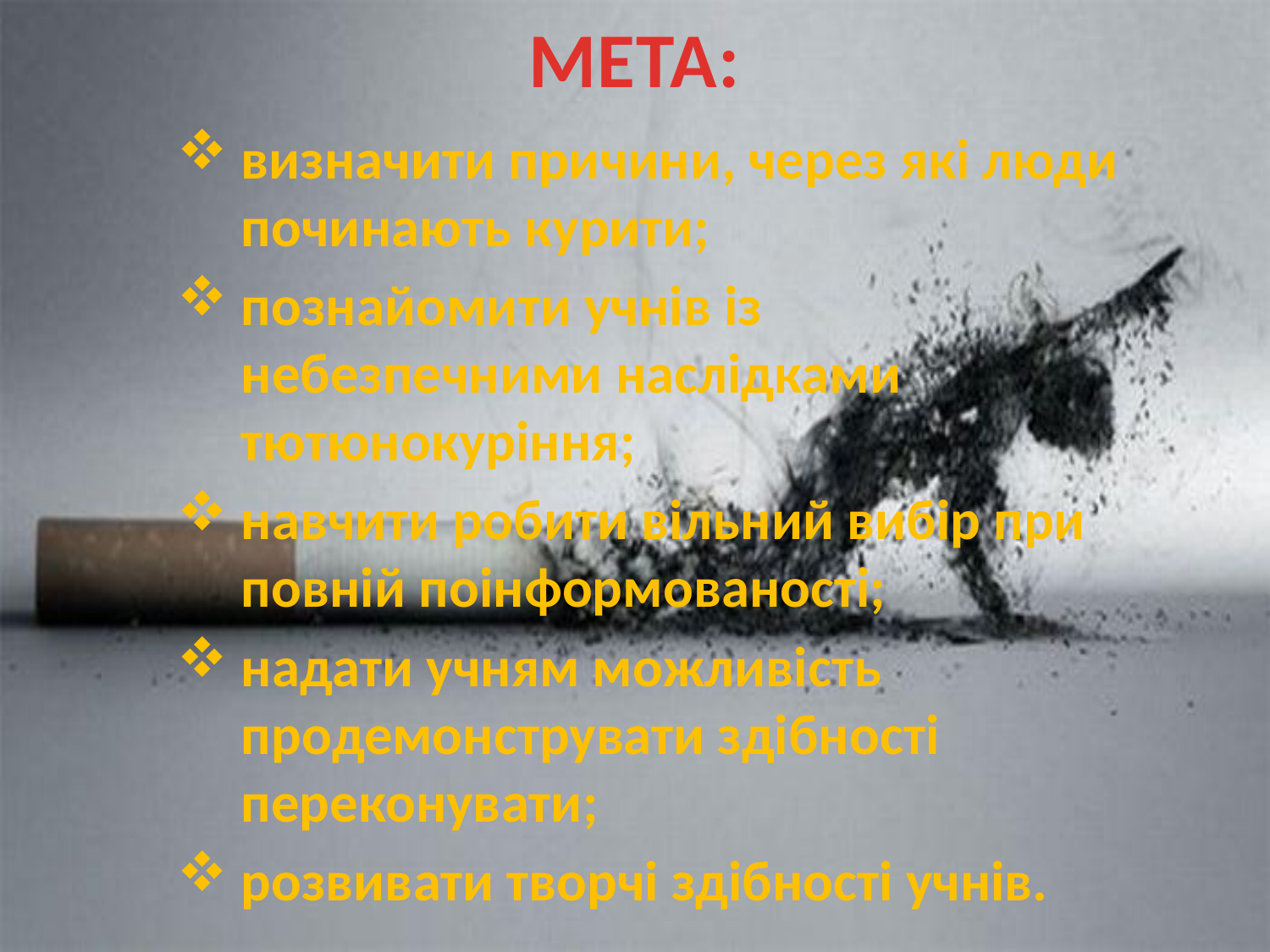

# МЕТА:
визначити причини, через які люди починають курити;
познайомити учнів із небезпечними наслідками тютюнокуріння;
навчити робити вільний вибір при повній поінформованості;
надати учням можливість продемонструвати здібності переконувати;
розвивати творчі здібності учнів.